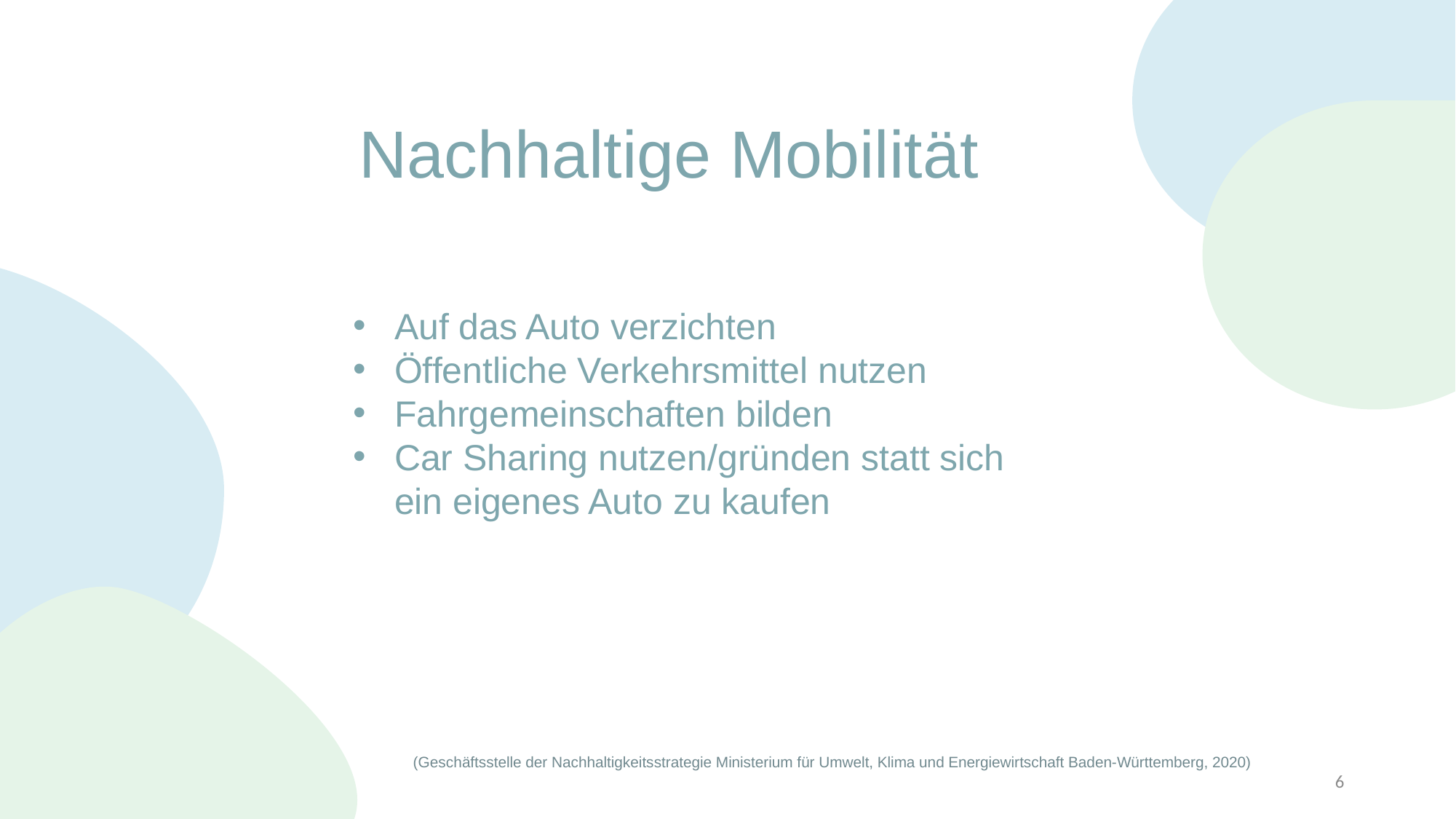

# Nachhaltige Mobilität

Auf das Auto verzichten
Öffentliche Verkehrsmittel nutzen
Fahrgemeinschaften bilden
Car Sharing nutzen/gründen statt sich ein eigenes Auto zu kaufen

(Geschäftsstelle der Nachhaltigkeitsstrategie Ministerium für Umwelt, Klima und Energiewirtschaft Baden-Württemberg, 2020)
6